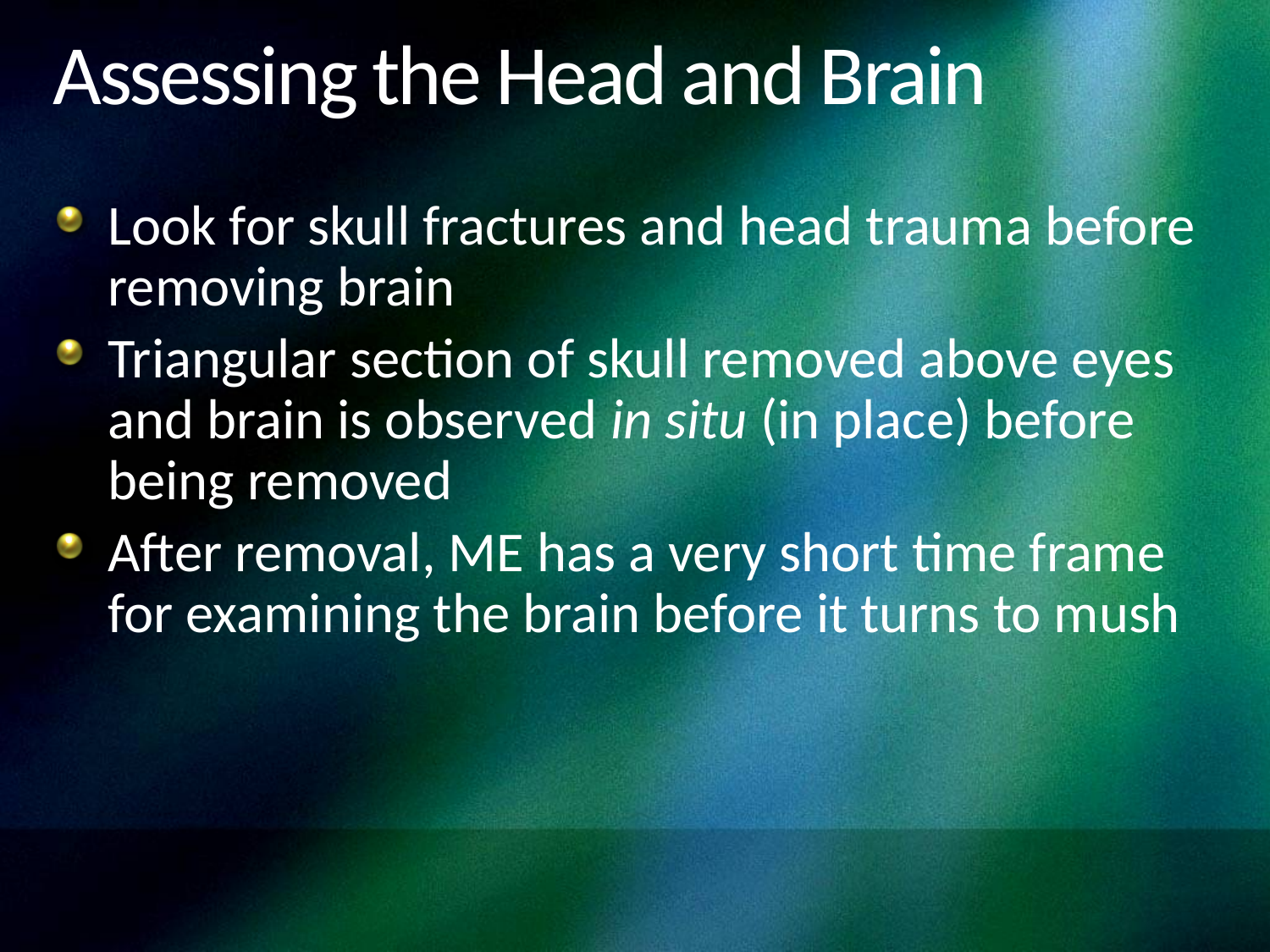

# Assessing the Head and Brain
Look for skull fractures and head trauma before removing brain
Triangular section of skull removed above eyes and brain is observed in situ (in place) before being removed
After removal, ME has a very short time frame for examining the brain before it turns to mush